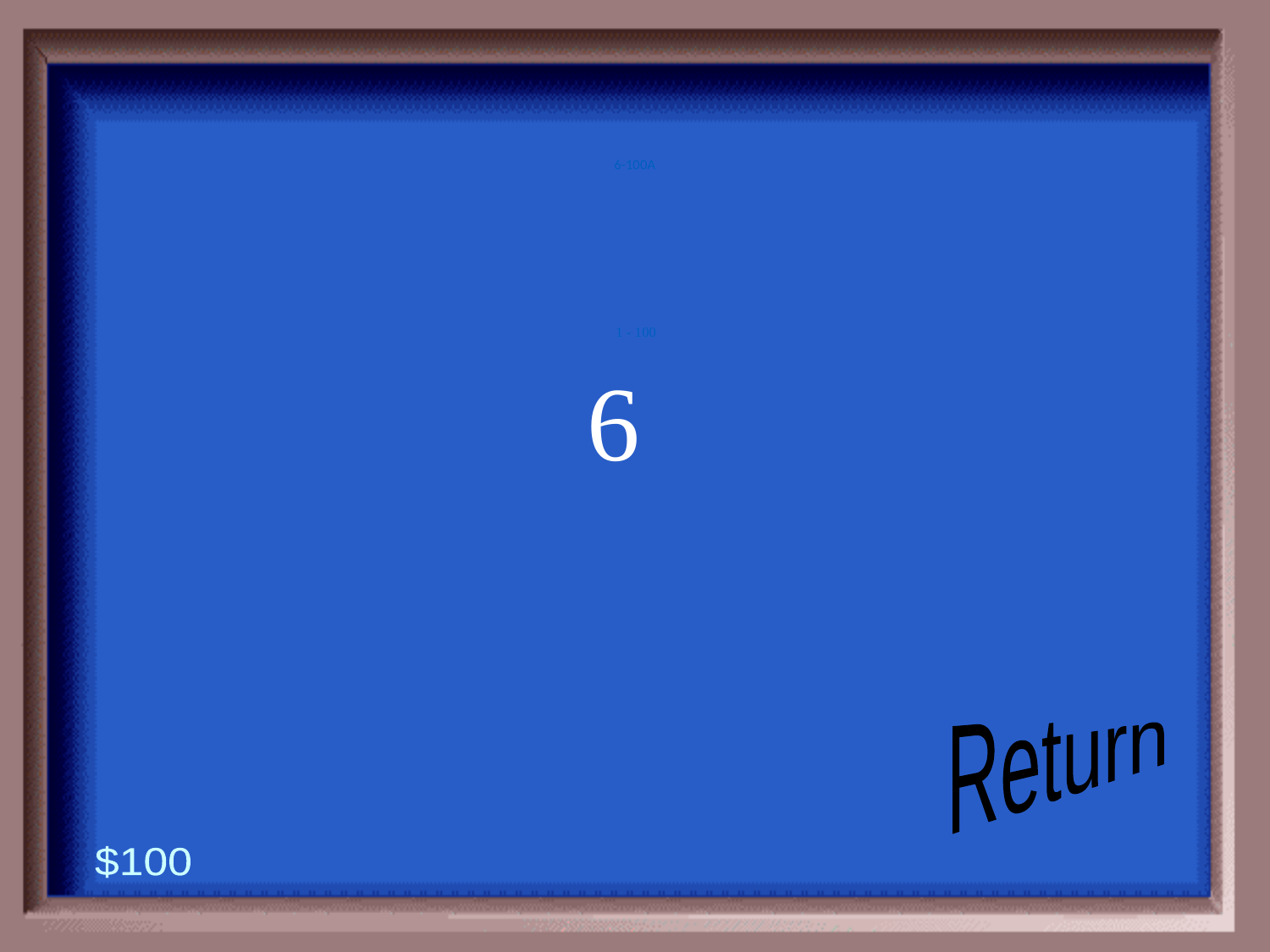

6-100A
1 - 100
6
Return
$100